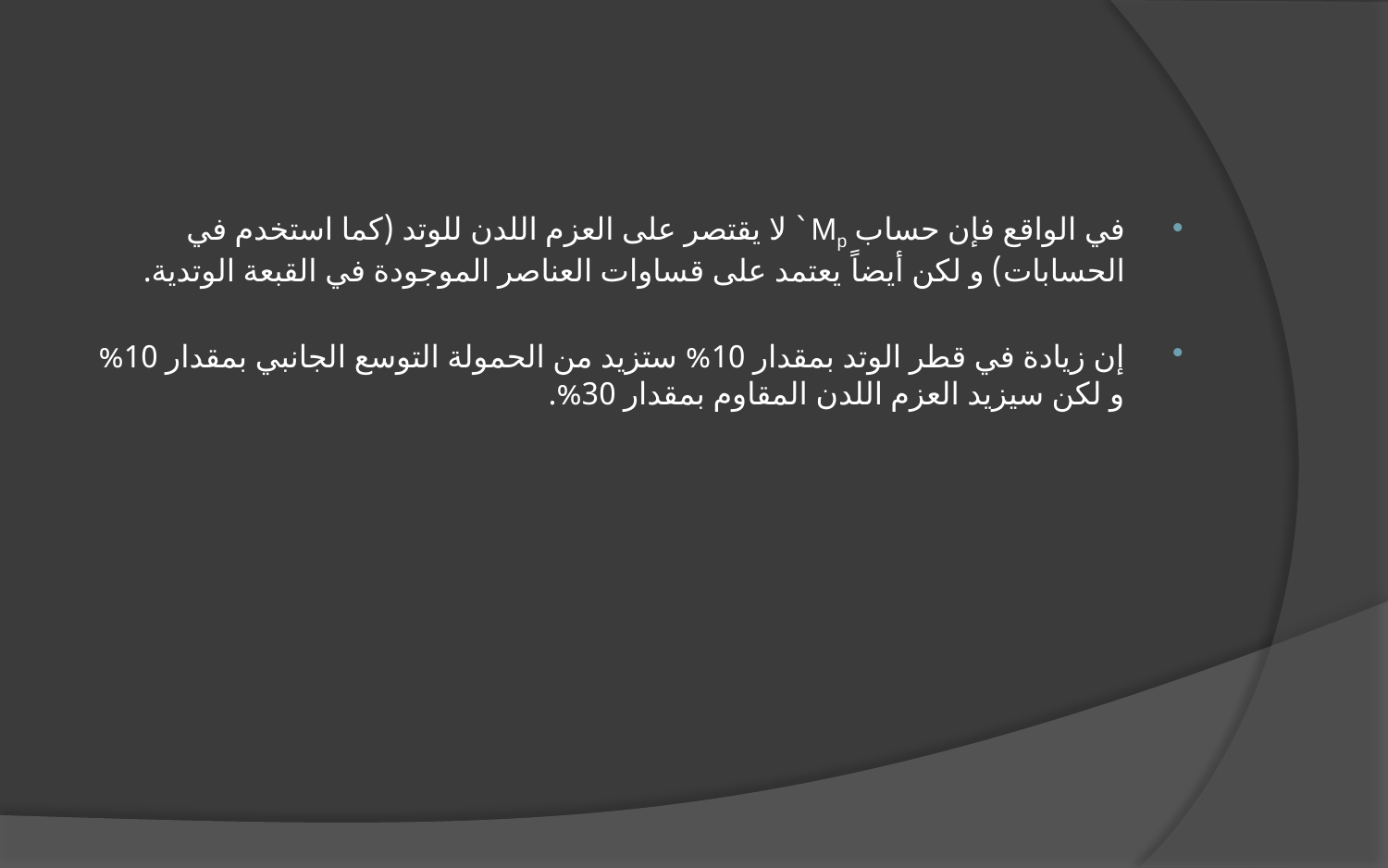

في الواقع فإن حساب Mp` لا يقتصر على العزم اللدن للوتد (كما استخدم في الحسابات) و لكن أيضاً يعتمد على قساوات العناصر الموجودة في القبعة الوتدية.

إن زيادة في قطر الوتد بمقدار 10% ستزيد من الحمولة التوسع الجانبي بمقدار 10% و لكن سيزيد العزم اللدن المقاوم بمقدار 30%.